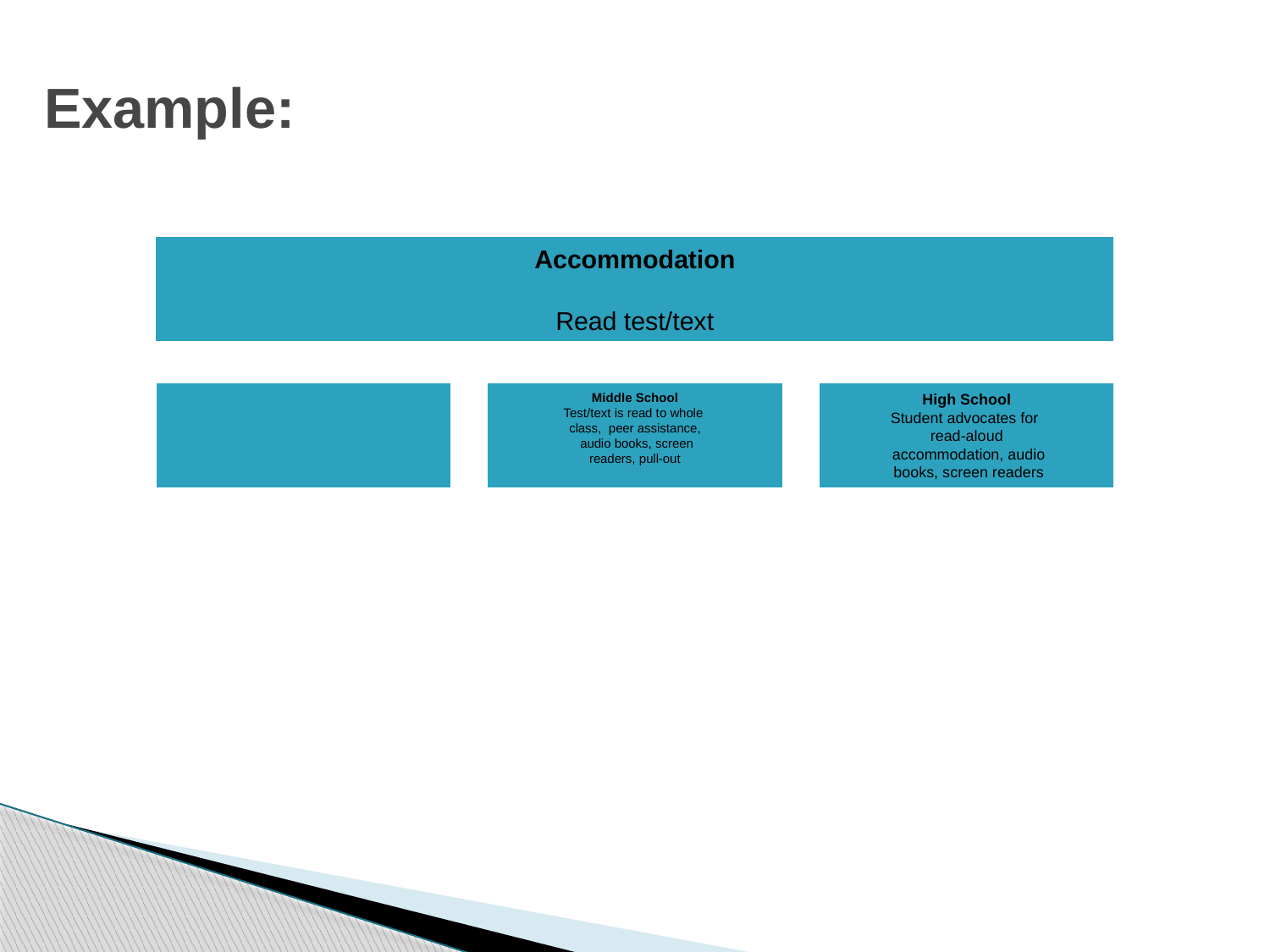

# Example:
Accommodation
Read test/text
Middle School
Test/text is read to whole
class,  peer assistance,
 audio books, screen
 readers, pull-out
High School
Student advocates for
read-aloud
 accommodation, audio
 books, screen readers